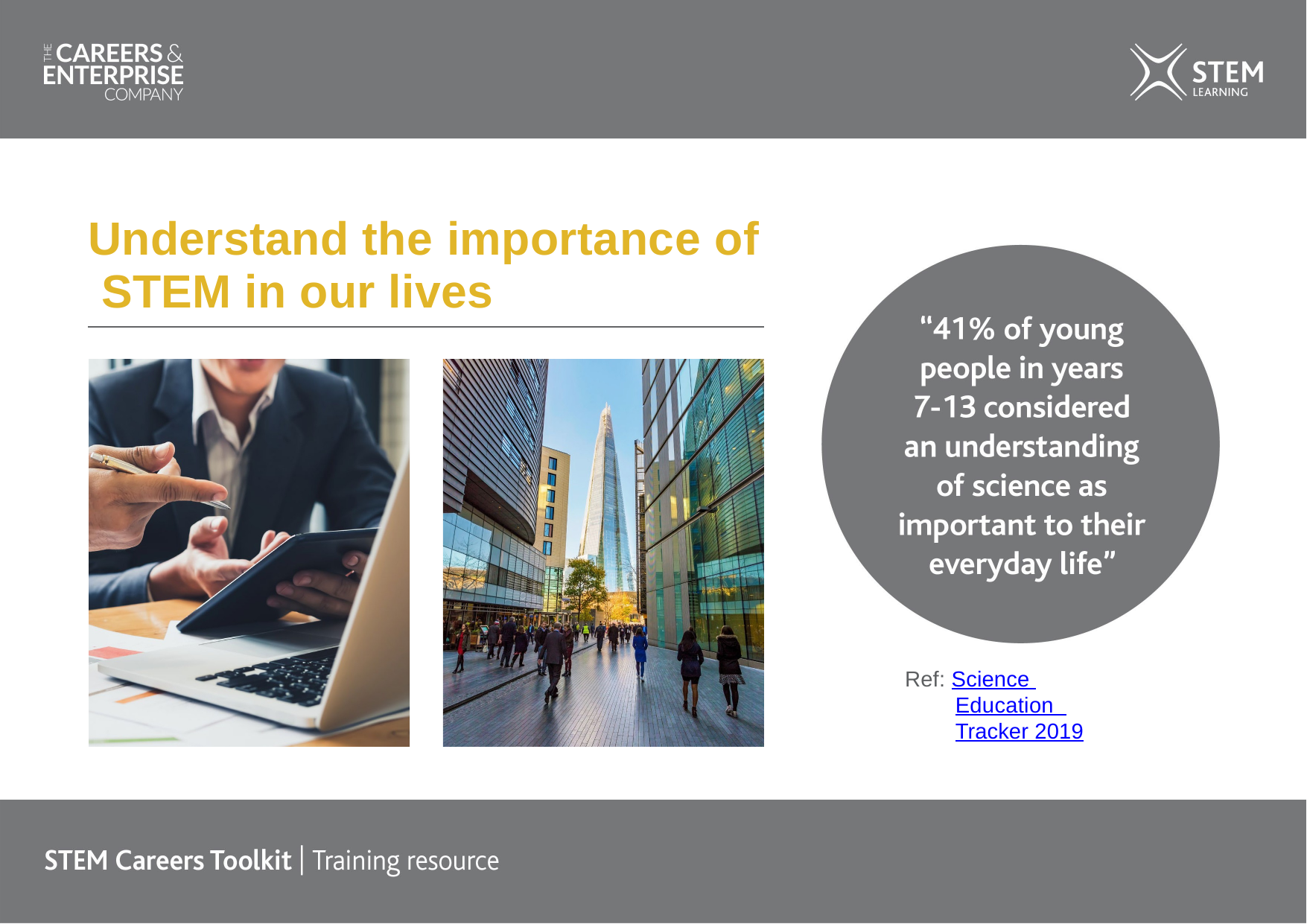

Understand the importance of  STEM in our lives

Ref: Science Education  Tracker 2019